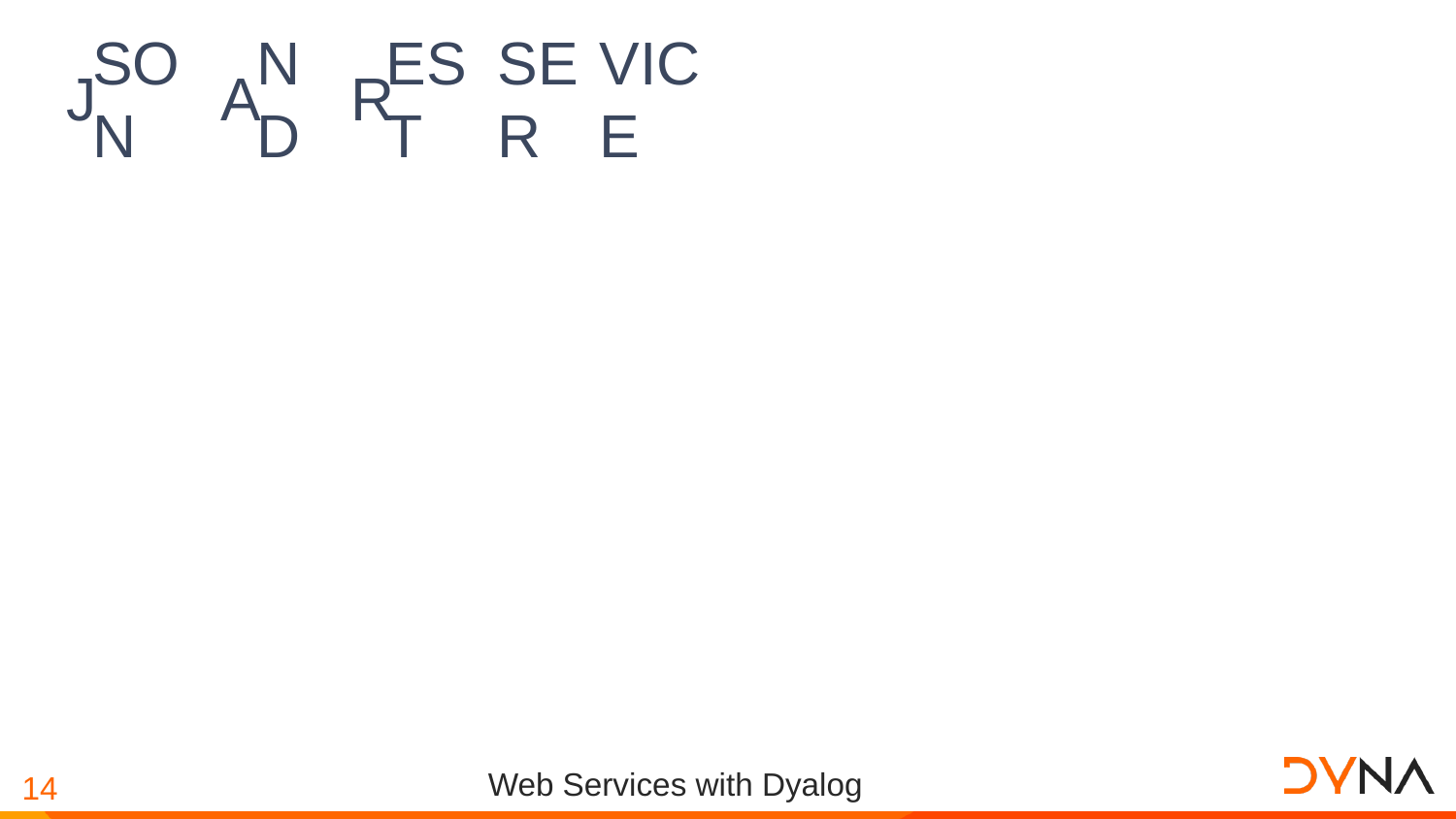

J
SON
A
ND
R
EST
SER
VICE